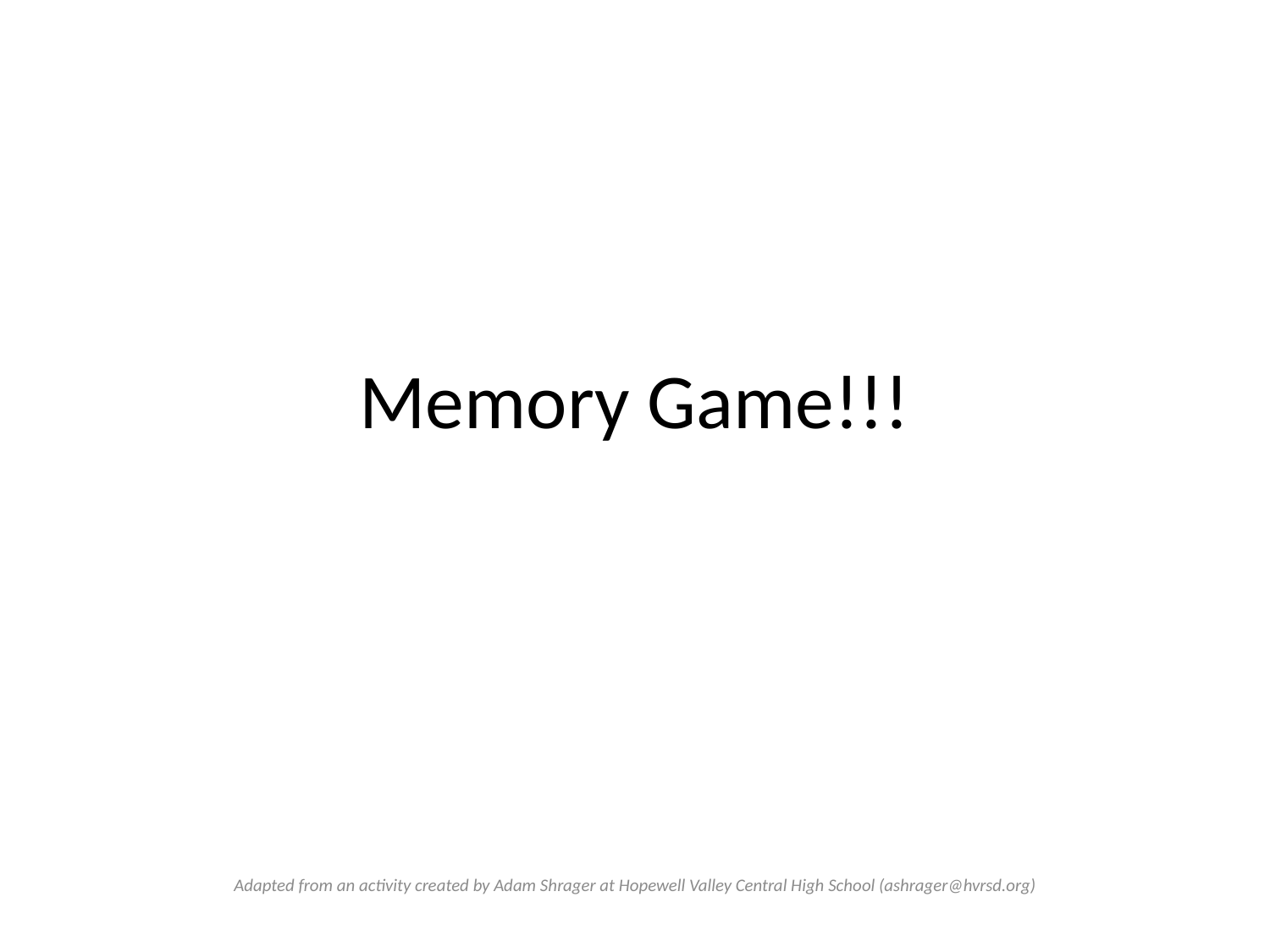

# Memory Game!!!
Adapted from an activity created by Adam Shrager at Hopewell Valley Central High School (ashrager@hvrsd.org)